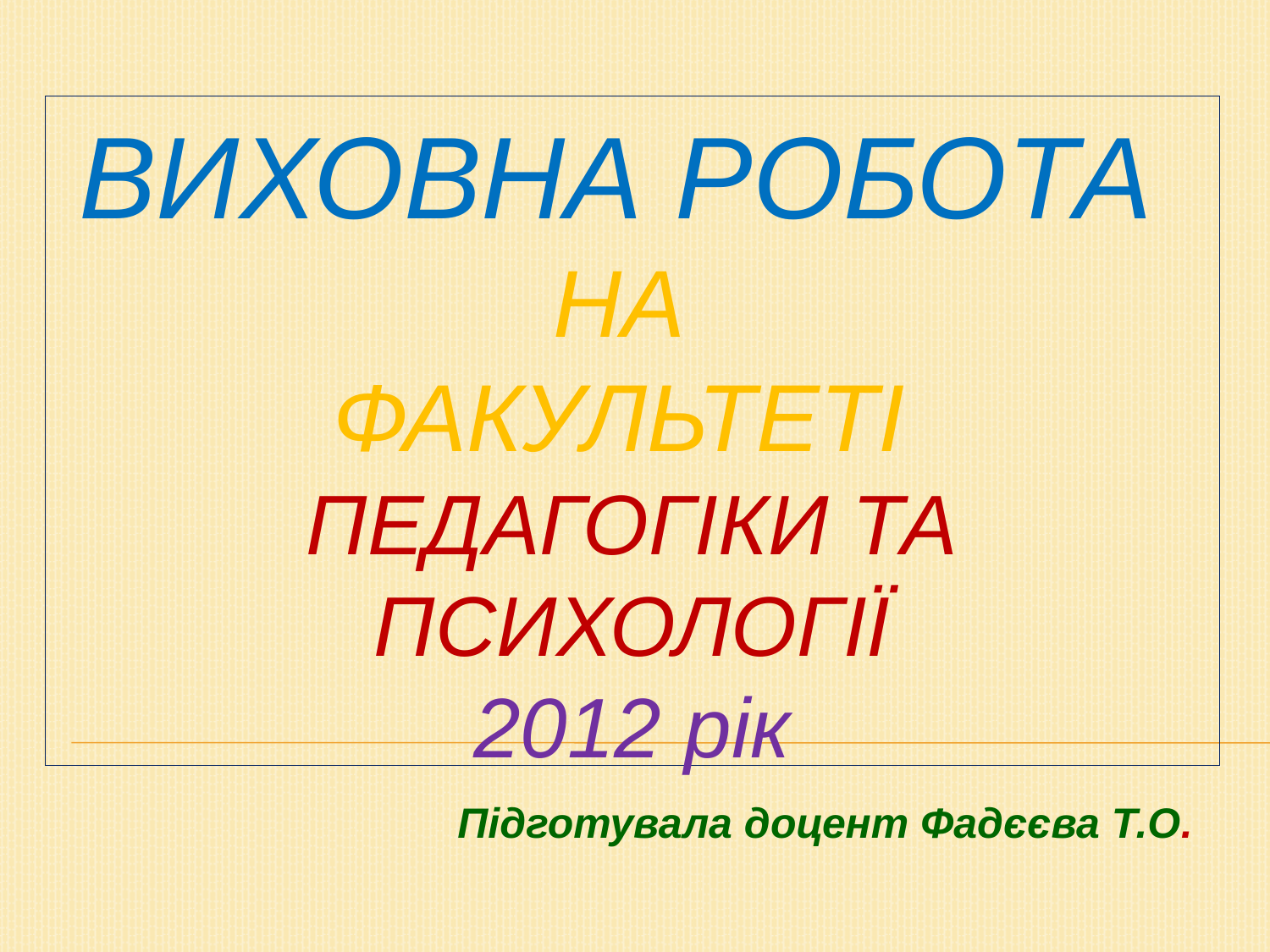

# ВИХОВНА РОБОТА НА ФАКУЛЬТЕТІ ПЕДАГОГІКИ ТА ПСИХОЛОГІЇ 2012 рік
Підготувала доцент Фадєєва Т.О.